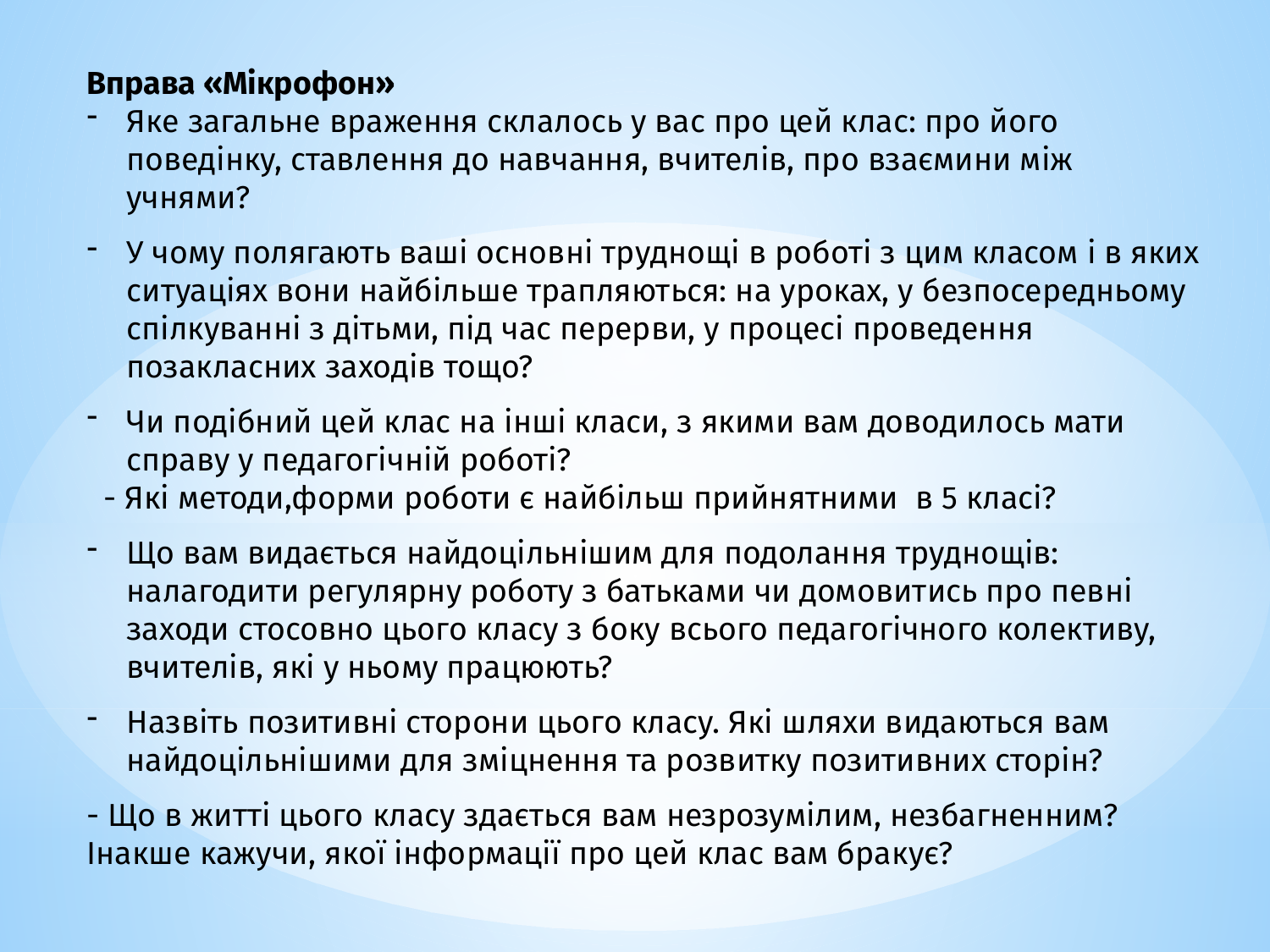

Вправа «Мікрофон»
Яке загальне враження склалось у вас про цей клас: про його поведінку, ставлення до навчання, вчителів, про взаємини між учнями?

У чому полягають ваші основні трудно­щі в роботі з цим класом і в яких ситуаціях вони найбільше трапляються: на уроках, у безпосередньому спілкуванні з дітьми, під час перерви, у процесі проведення позакласних заходів тощо?

Чи подібний цей клас на інші класи, з якими вам доводилось мати справу у педагогічній роботі?
  - Які методи,форми роботи є найбільш прийнятними  в 5 класі?

Що вам видається найдоцільнішим для подолання труднощів: налагодити регулярну роботу з батьками чи домовитись про певні заходи стосовно цього класу з боку всього педагогічного колективу, вчителів, які у ньо­му працюють?

Назвіть позитивні сторони цього класу. Які шляхи видаються вам найдоцільніши­ми для зміцнення та розвитку позитивних сторін?

- Що в житті цього класу здається вам незрозумілим, незбагненним? Інакше кажу­чи, якої інформації про цей клас вам бра­кує?